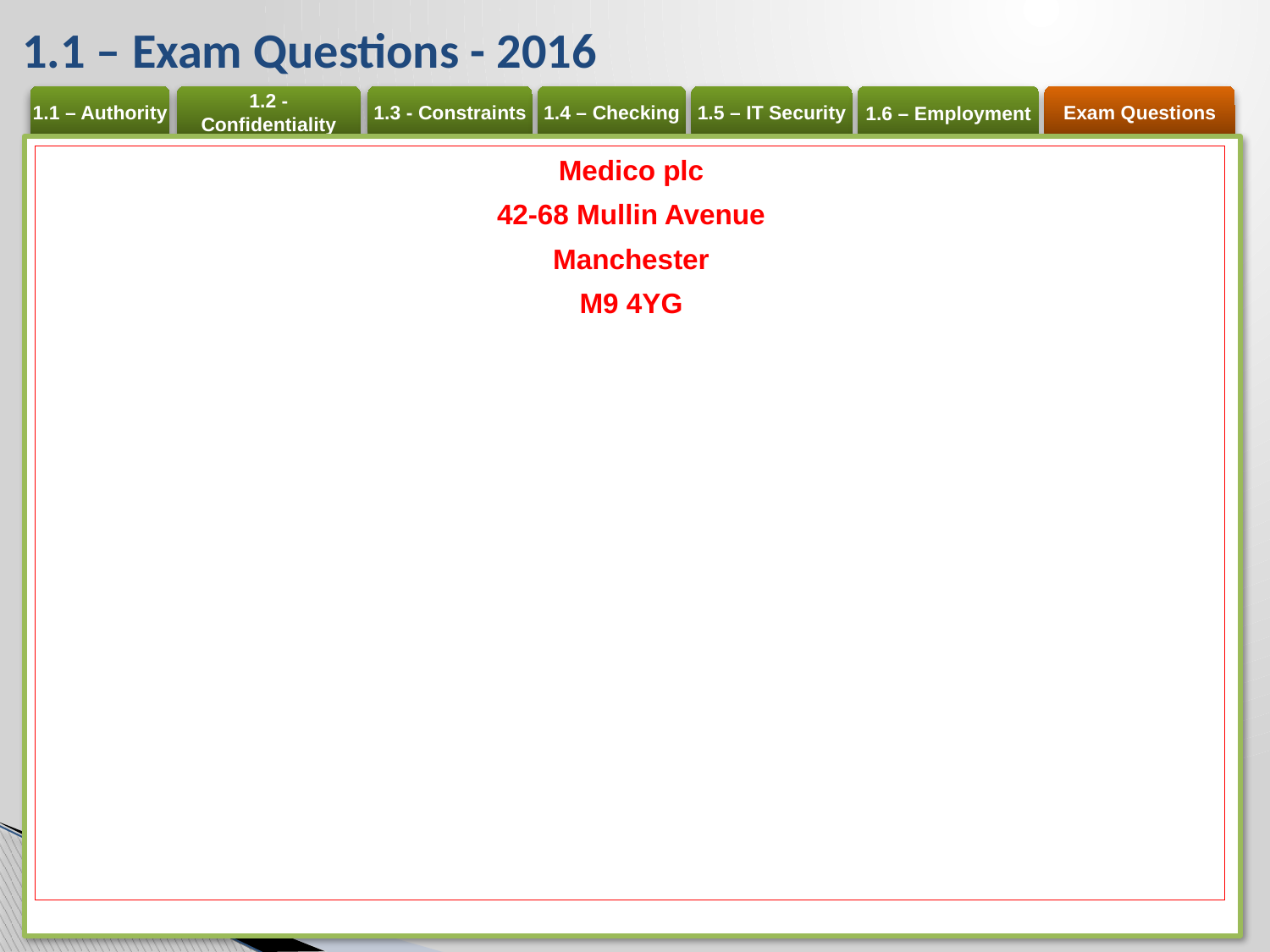

# 1.1 – Exam Questions - 2016
Medico plc
42-68 Mullin Avenue
Manchester
M9 4YG